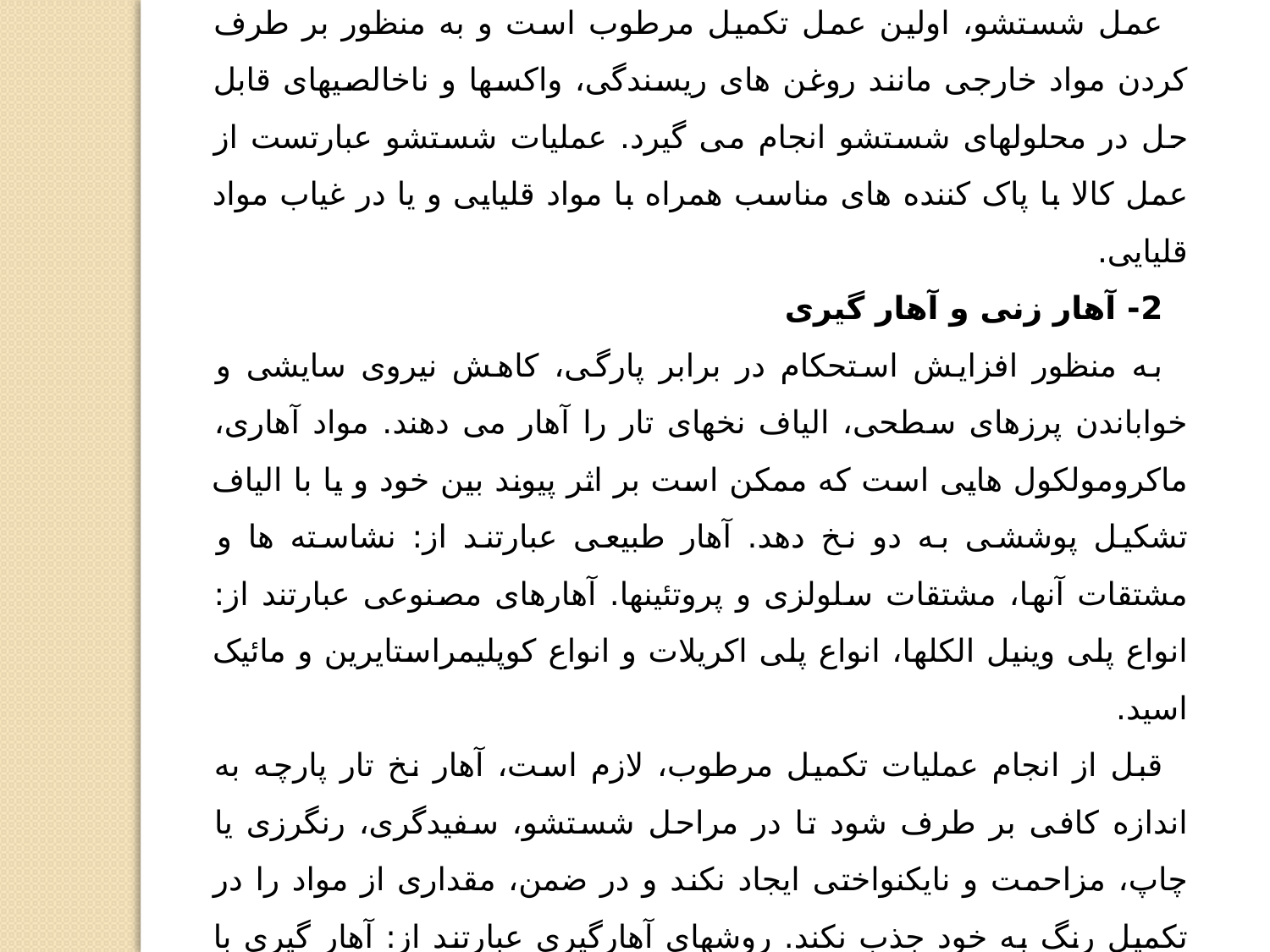

مثال هایی از انواع تکمیل نساجی
1-  شستشوی کالای نساجی
عمل شستشو، اولین عمل تکمیل مرطوب است و به منظور بر طرف کردن مواد خارجی مانند روغن های ریسندگی، واکسها و ناخالصیهای قابل حل در محلولهای شستشو انجام می گیرد. عملیات شستشو عبارتست از عمل کالا با پاک کننده های مناسب همراه با مواد قلیایی و یا در غیاب مواد قلیایی.
2- آهار زنی و آهار گیری
به منظور افزایش استحکام در برابر پارگی، کاهش نیروی سایشی و خواباندن پرزهای سطحی، الیاف نخهای تار را آهار می دهند. مواد آهاری، ماکرومولکول هایی است که ممکن است بر اثر پیوند بین خود و یا با الیاف تشکیل پوششی به دو نخ دهد. آهار طبیعی عبارتند از: نشاسته ها و مشتقات آنها، مشتقات سلولزی و پروتئینها. آهارهای مصنوعی عبارتند از: انواع پلی وینیل الکلها، انواع پلی اکریلات و انواع کوپلیمراستایرین و مائیک اسید.
قبل از انجام عملیات تکمیل مرطوب، لازم است، آهار نخ تار پارچه به اندازه کافی بر طرف شود تا در مراحل شستشو، سفیدگری، رنگرزی یا چاپ، مزاحمت و نایکنواختی ایجاد نکند و در ضمن، مقداری از مواد را در تکمیل رنگ به خود جذب نکند. روشهای آهارگیری عبارتند از: آهار گیری با اسید، آهار گیری با روش تخمیر، آهار گیری با اکسید کننده ها و آهار گیری با آنزیم ها.